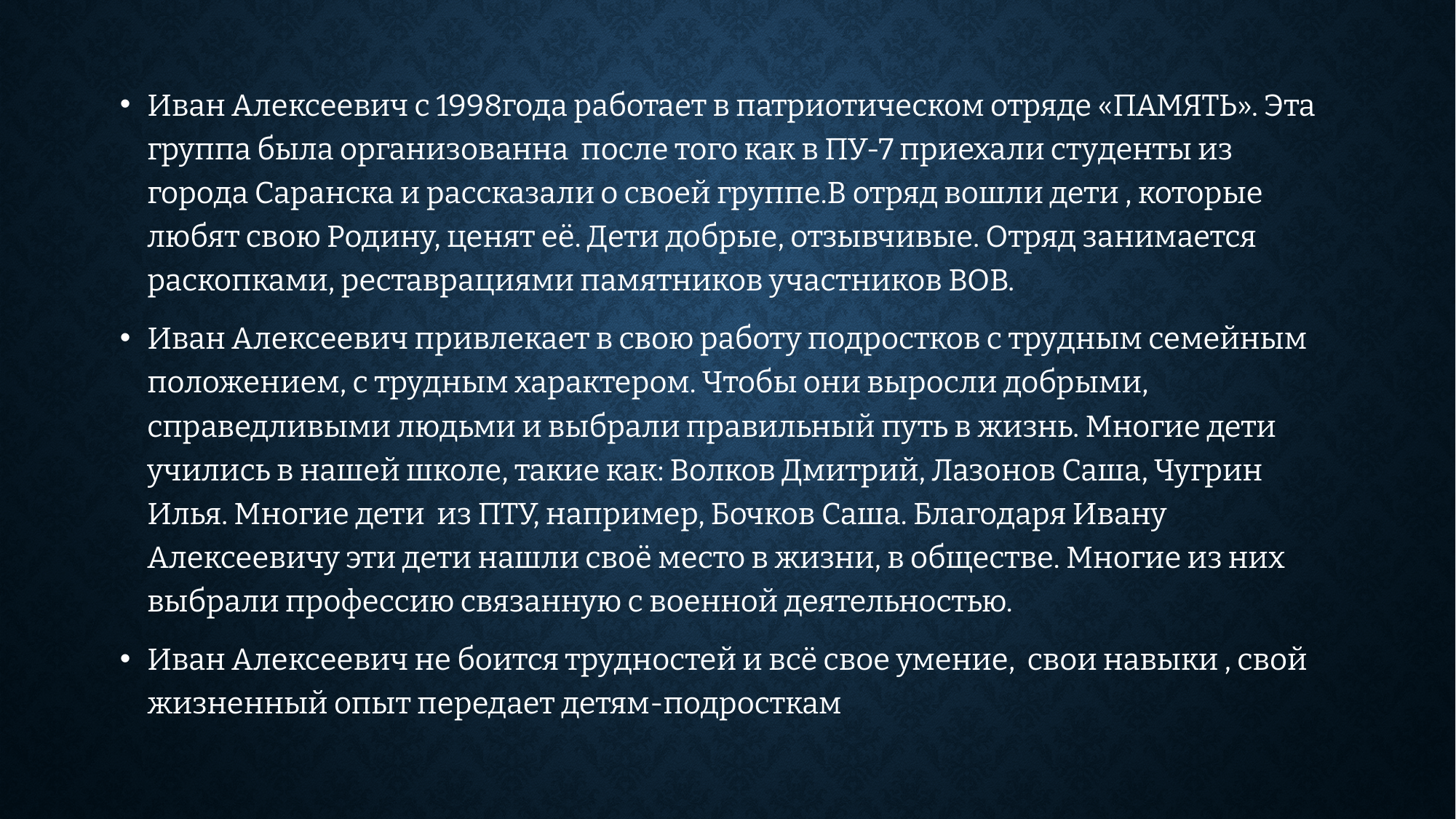

#
Иван Алексеевич с 1998года работает в патриотическом отряде «ПАМЯТЬ». Эта группа была организованна  после того как в ПУ-7 приехали студенты из города Саранска и рассказали о своей группе.В отряд вошли дети , которые любят свою Родину, ценят её. Дети добрые, отзывчивые. Отряд занимается раскопками, реставрациями памятников участников ВОВ.
Иван Алексеевич привлекает в свою работу подростков с трудным семейным положением, с трудным характером. Чтобы они выросли добрыми, справедливыми людьми и выбрали правильный путь в жизнь. Многие дети учились в нашей школе, такие как: Волков Дмитрий, Лазонов Саша, Чугрин Илья. Многие дети  из ПТУ, например, Бочков Саша. Благодаря Ивану Алексеевичу эти дети нашли своё место в жизни, в обществе. Многие из них выбрали профессию связанную с военной деятельностью.
Иван Алексеевич не боится трудностей и всё свое умение,  свои навыки , свой жизненный опыт передает детям-подросткам